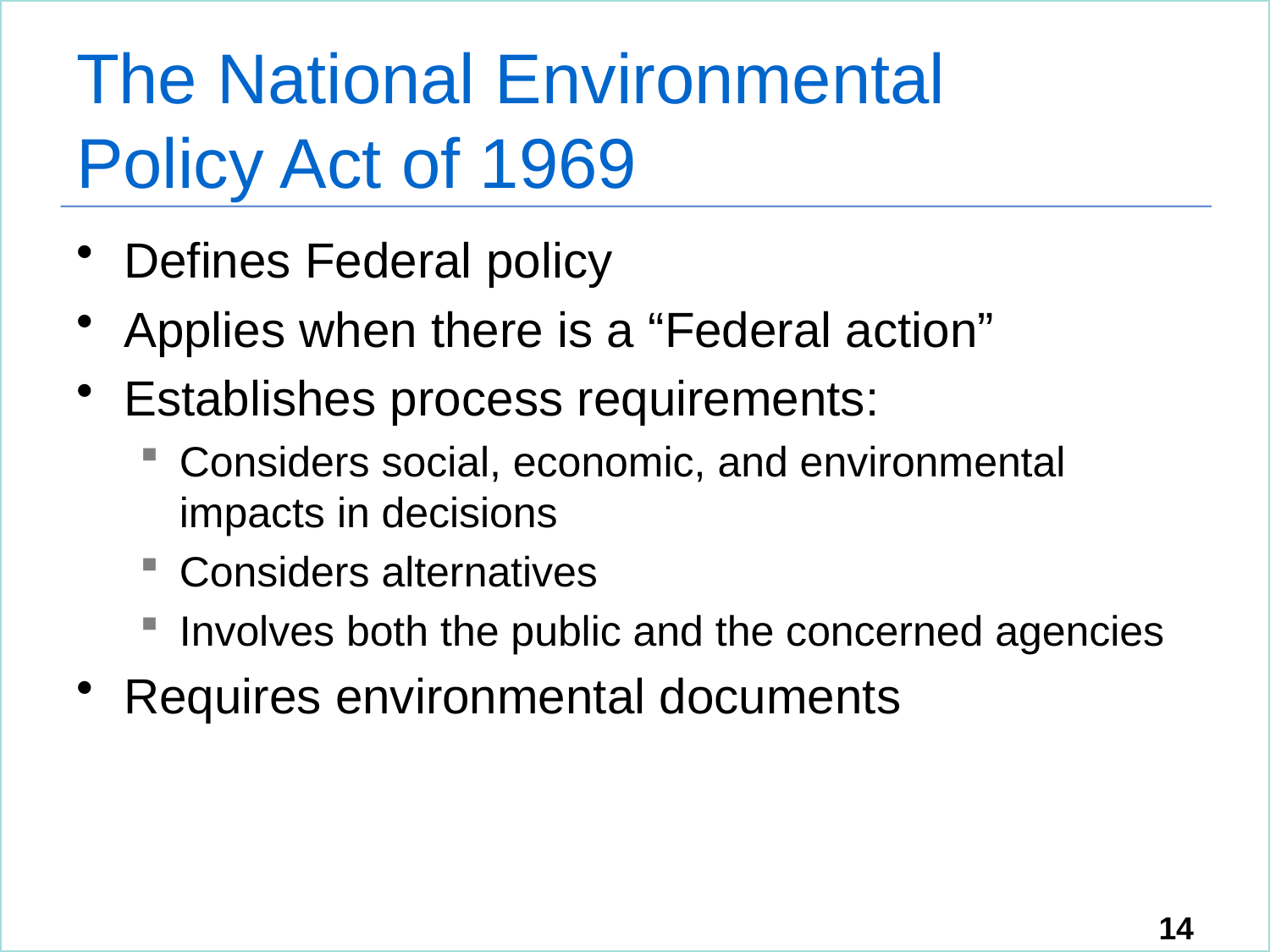

# The National Environmental Policy Act of 1969
Defines Federal policy
Applies when there is a “Federal action”
Establishes process requirements:
Considers social, economic, and environmental impacts in decisions
Considers alternatives
Involves both the public and the concerned agencies
Requires environmental documents
14